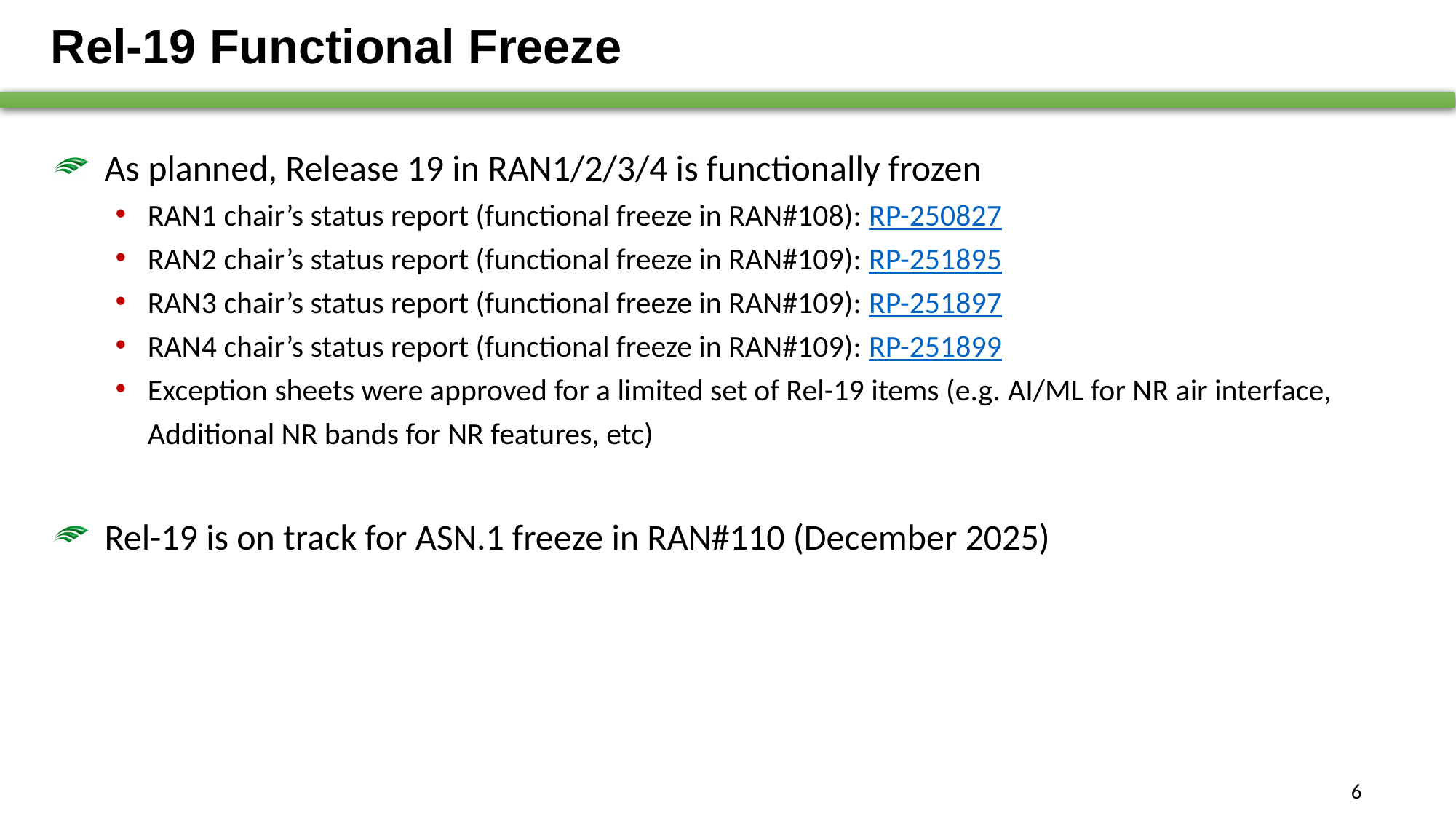

# Rel-19 Functional Freeze
As planned, Release 19 in RAN1/2/3/4 is functionally frozen
RAN1 chair’s status report (functional freeze in RAN#108): RP-250827
RAN2 chair’s status report (functional freeze in RAN#109): RP-251895
RAN3 chair’s status report (functional freeze in RAN#109): RP-251897
RAN4 chair’s status report (functional freeze in RAN#109): RP-251899
Exception sheets were approved for a limited set of Rel-19 items (e.g. AI/ML for NR air interface, Additional NR bands for NR features, etc)

Rel-19 is on track for ASN.1 freeze in RAN#110 (December 2025)